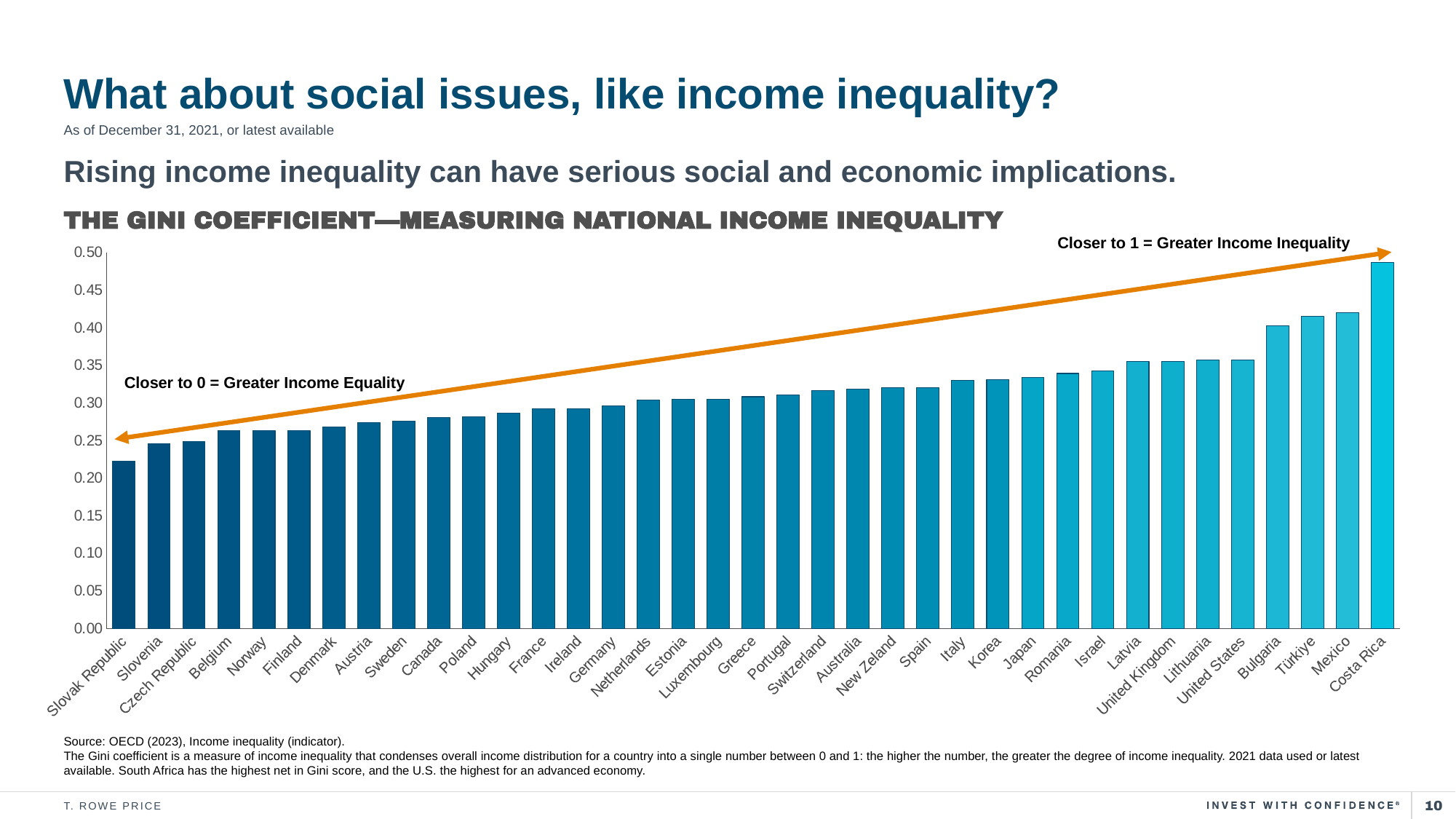

# What about social issues, like income inequality?
As of December 31, 2021, or latest available
Rising income inequality can have serious social and economic implications.
THE GINI COEFFICIENT—MEASURING NATIONAL INCOME INEQUALITY

### Chart

| Category | Income Inequality |
|---|---|
| Slovak Republic | 0.222 |
| Slovenia | 0.246 |
| Czech Republic | 0.248 |
| Belgium | 0.263 |
| Norway | 0.263 |
| Finland | 0.263 |
| Denmark | 0.268 |
| Austria | 0.274 |
| Sweden | 0.276 |
| Canada | 0.28 |
| Poland | 0.281 |
| Hungary | 0.286 |
| France | 0.292 |
| Ireland | 0.292 |
| Germany | 0.296 |
| Netherlands | 0.304 |
| Estonia | 0.305 |
| Luxembourg | 0.305 |
| Greece | 0.308 |
| Portugal | 0.31 |
| Switzerland | 0.316 |
| Australia | 0.318 |
| New Zeland | 0.32 |
| Spain | 0.32 |
| Italy | 0.33 |
| Korea | 0.331 |
| Japan | 0.334 |
| Romania | 0.339 |
| Israel | 0.342 |
| Latvia | 0.355 |
| United Kingdom | 0.355 |
| Lithuania | 0.357 |
| United States | 0.357 |
| Bulgaria | 0.402 |
| Türkiye | 0.415 |
| Mexico | 0.42 |
| Costa Rica | 0.487 |
Closer to 1 = Greater Income Inequality
Closer to 0 = Greater Income Equality
Source: OECD (2023), Income inequality (indicator).
The Gini coefficient is a measure of income inequality that condenses overall income distribution for a country into a single number between 0 and 1: the higher the number, the greater the degree of income inequality. 2021 data used or latest available. South Africa has the highest net in Gini score, and the U.S. the highest for an advanced economy.